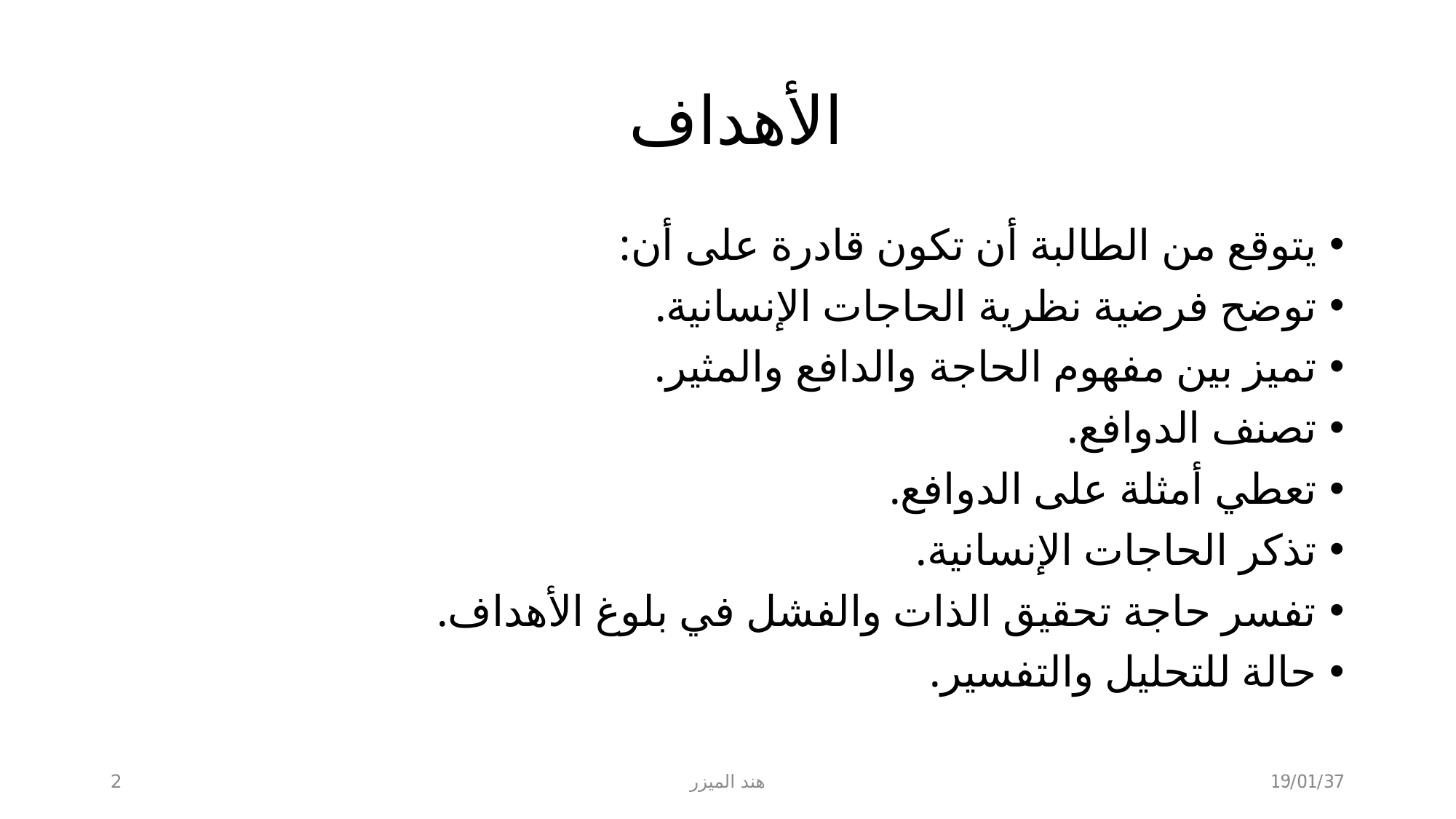

# الأهداف
يتوقع من الطالبة أن تكون قادرة على أن:
توضح فرضية نظرية الحاجات الإنسانية.
تميز بين مفهوم الحاجة والدافع والمثير.
تصنف الدوافع.
تعطي أمثلة على الدوافع.
تذكر الحاجات الإنسانية.
تفسر حاجة تحقيق الذات والفشل في بلوغ الأهداف.
حالة للتحليل والتفسير.
2
هند الميزر
19/01/37